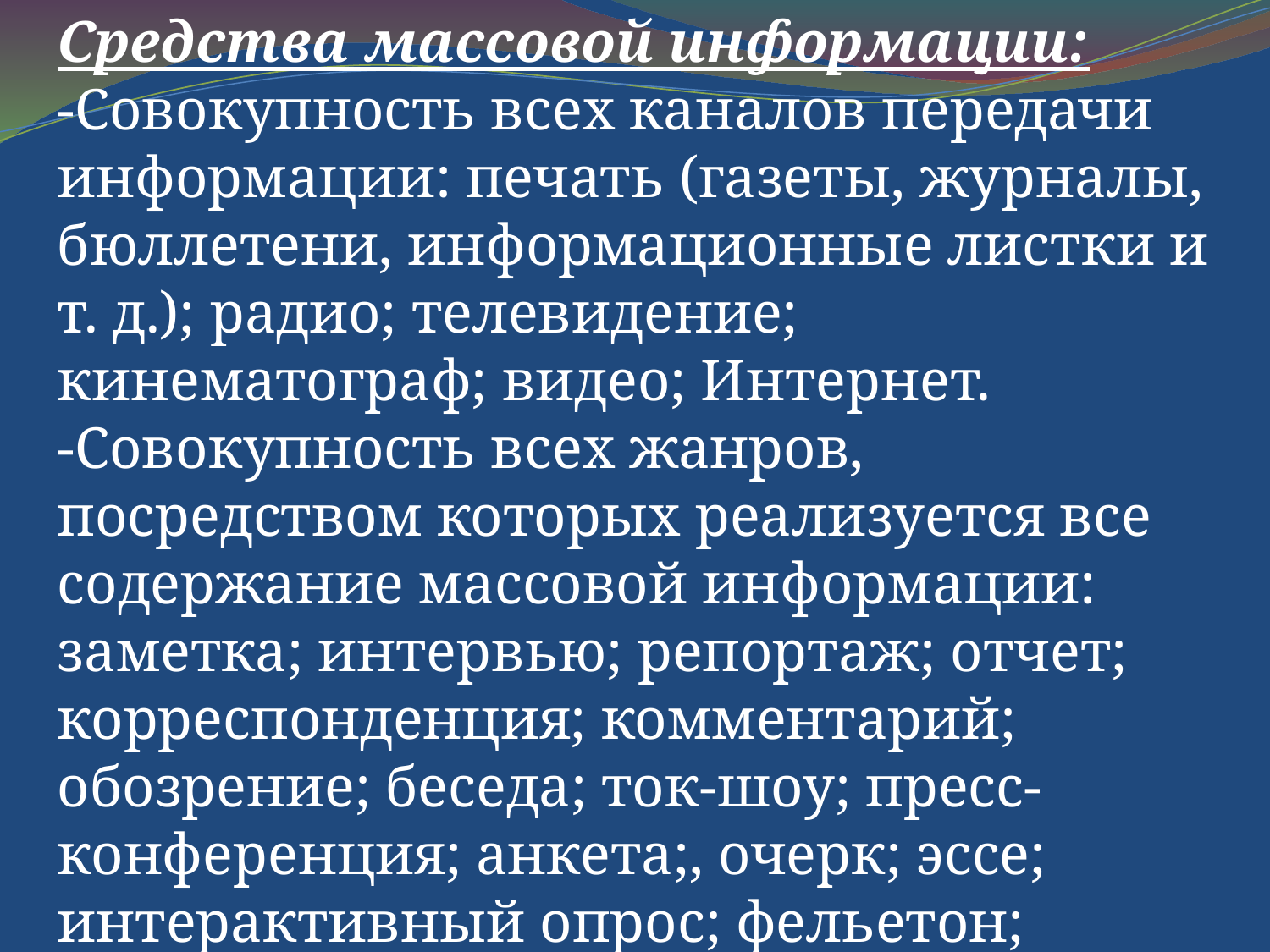

Средства массовой информации:
-Совокупность всех каналов передачи информации: печать (газеты, журналы, бюллетени, информационные листки и т. д.); радио; телевидение; кинематограф; видео; Интернет.
-Совокупность всех жанров, посредством которых реализуется все содержание массовой информации: заметка; интервью; репортаж; отчет; корреспонденция; комментарий; обозрение; беседа; ток-шоу; пресс-конференция; анкета;, очерк; эссе; интерактивный опрос; фельетон; памфлет.

1